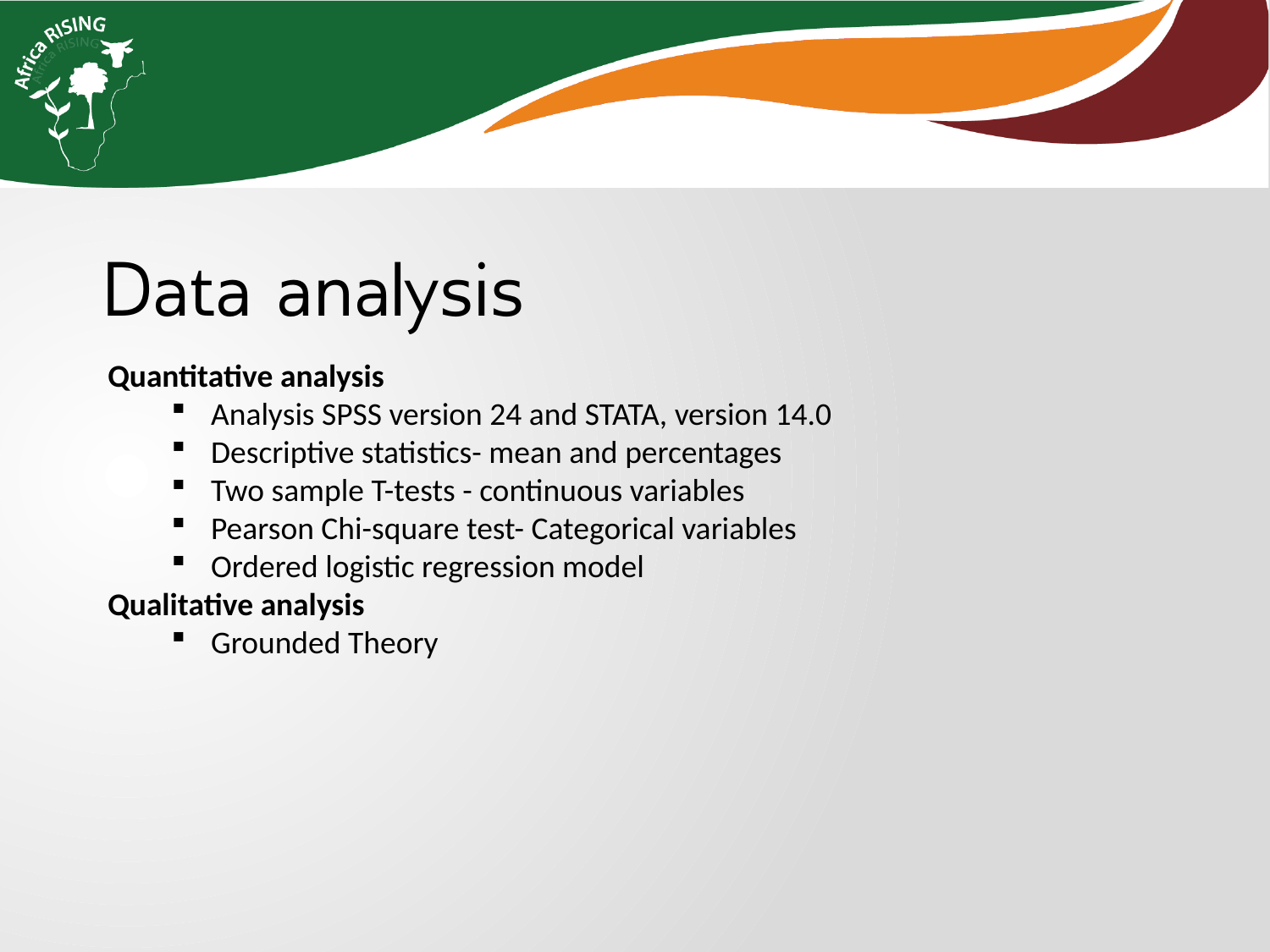

Data analysis
Quantitative analysis
Analysis SPSS version 24 and STATA, version 14.0
Descriptive statistics- mean and percentages
Two sample T-tests - continuous variables
Pearson Chi-square test- Categorical variables
Ordered logistic regression model
Qualitative analysis
Grounded Theory